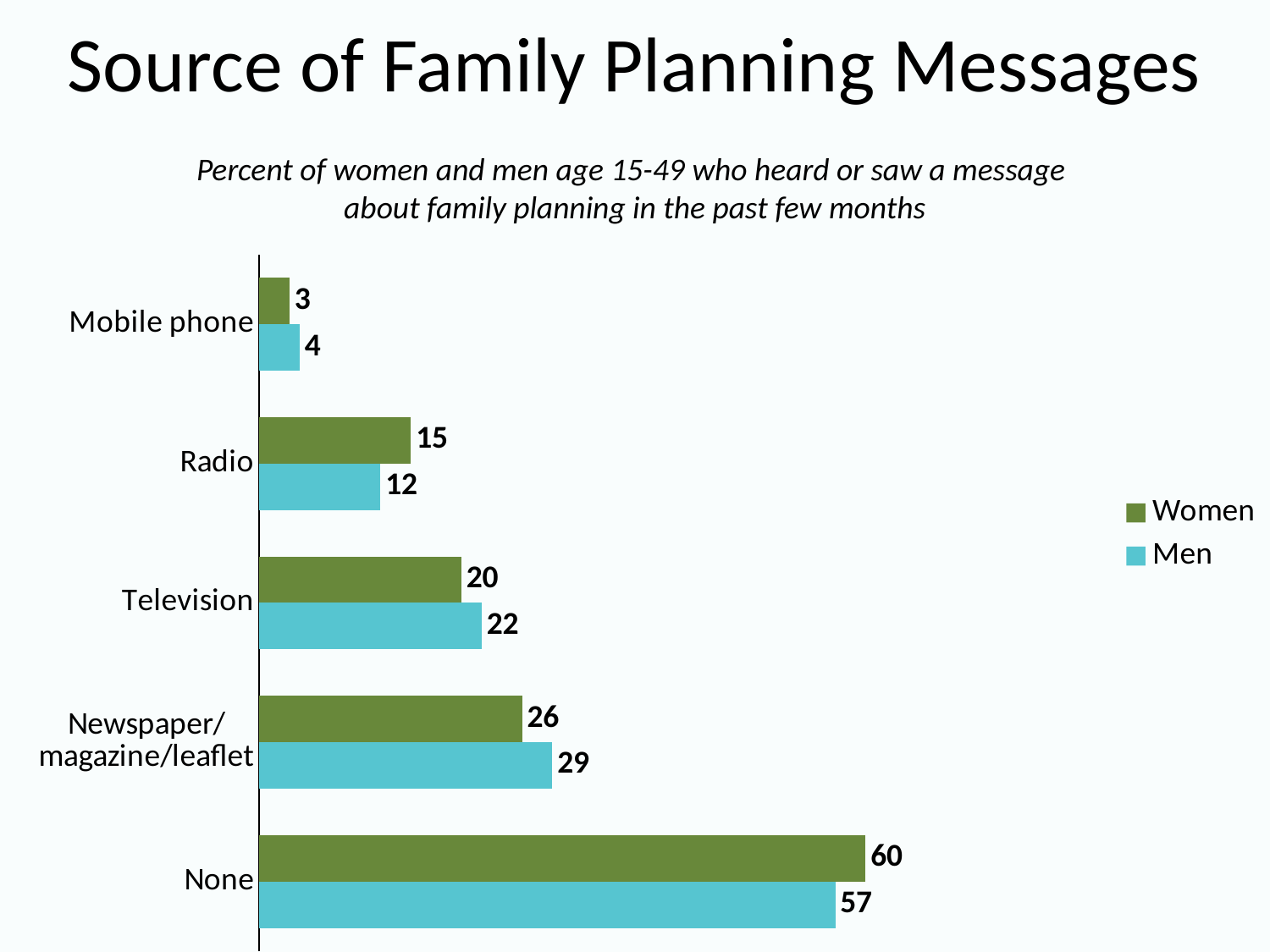

# Source of Family Planning Messages
Percent of women and men age 15-49 who heard or saw a message
about family planning in the past few months

### Chart

| Category | Men | Women |
|---|---|---|
| None | 57.0 | 60.0 |
| Newspaper/ magazine/leaflet | 29.0 | 26.0 |
| Television | 22.0 | 20.0 |
| Radio | 12.0 | 15.0 |
| Mobile phone | 4.0 | 3.0 |